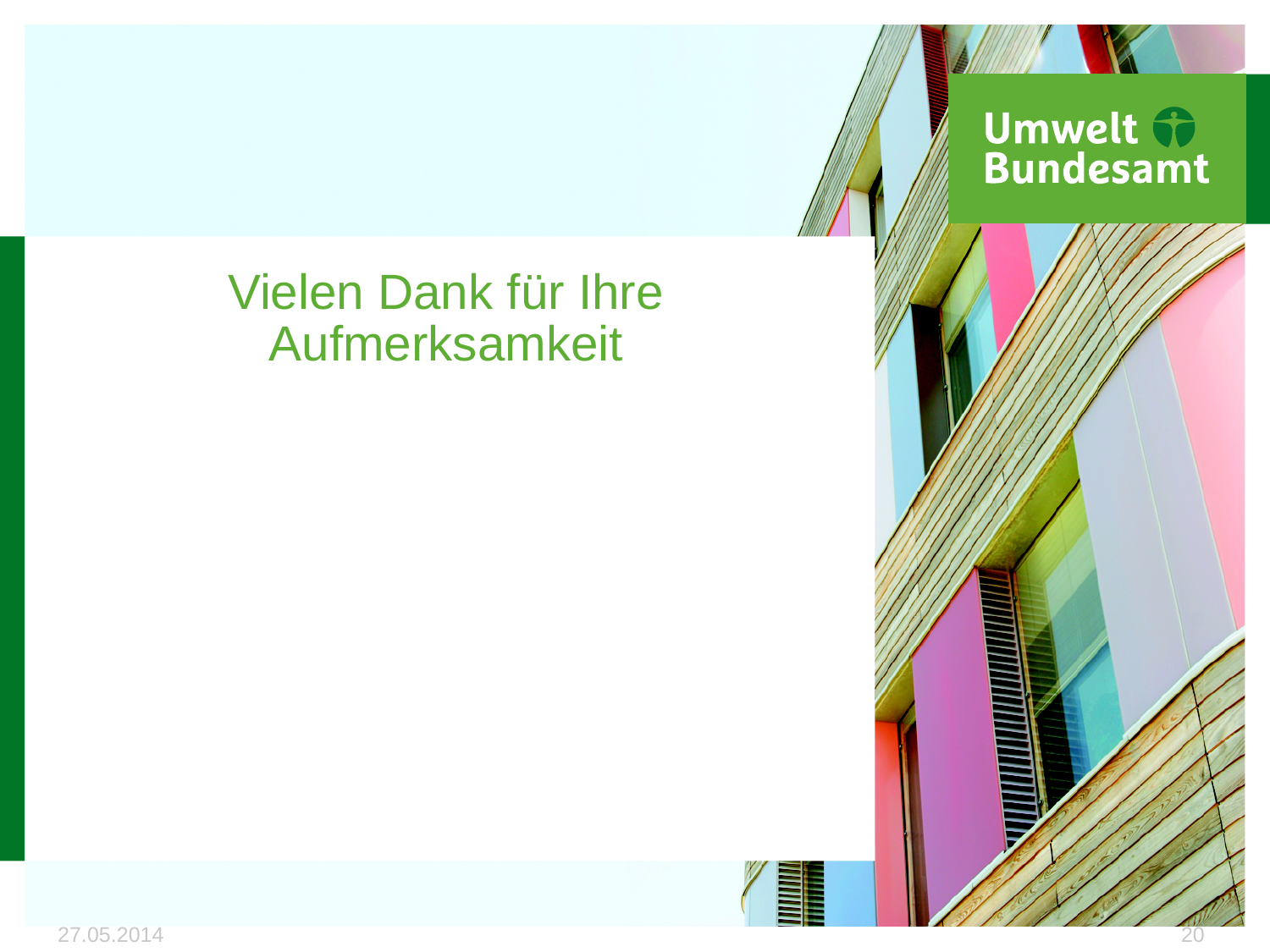

# Vielen Dank für Ihre Aufmerksamkeit

27.05.2014
20